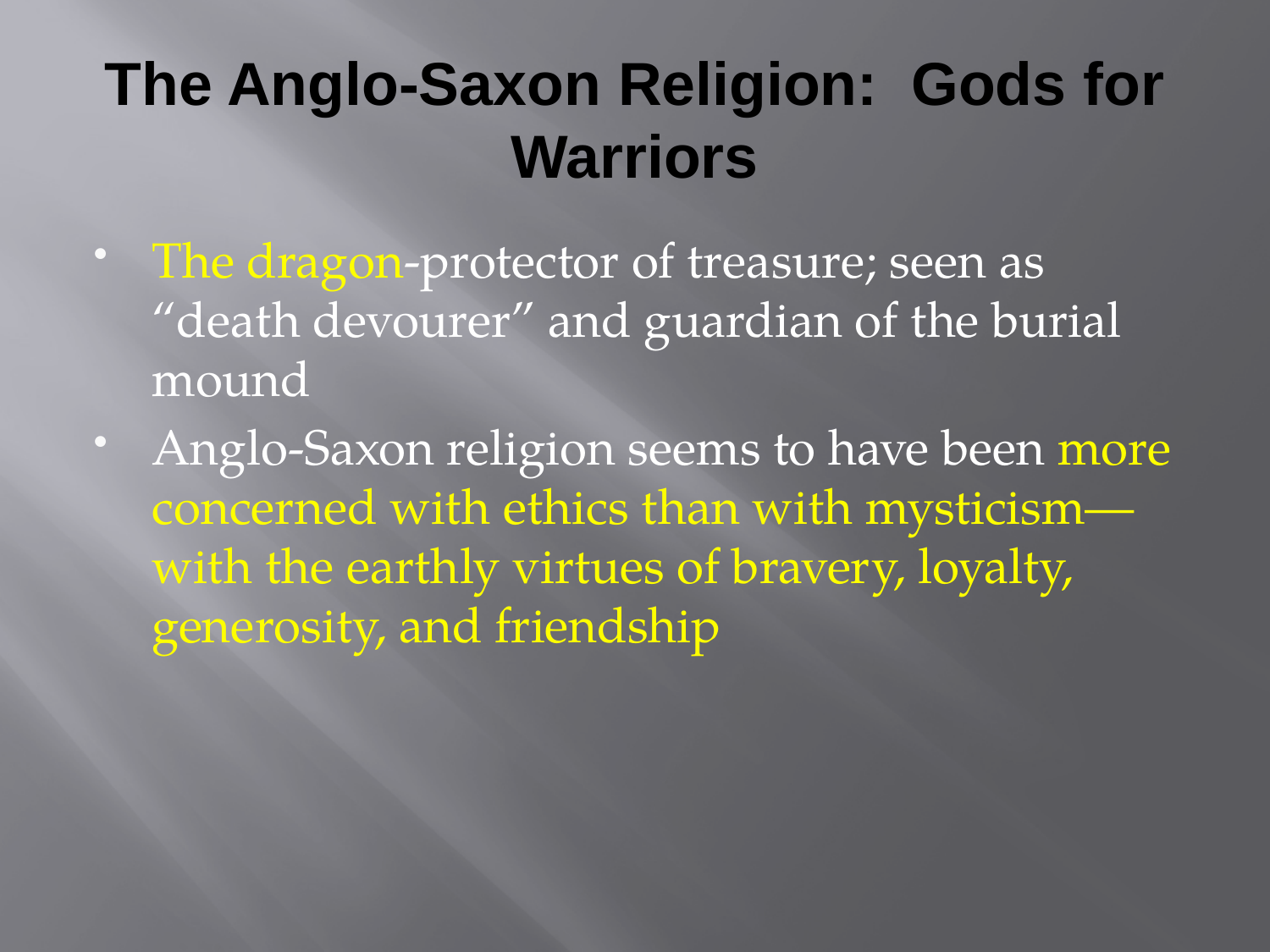

# The Anglo-Saxon Religion:  Gods for Warriors
The dragon-protector of treasure; seen as “death devourer” and guardian of the burial mound
Anglo-Saxon religion seems to have been more concerned with ethics than with mysticism—with the earthly virtues of bravery, loyalty, generosity, and friendship